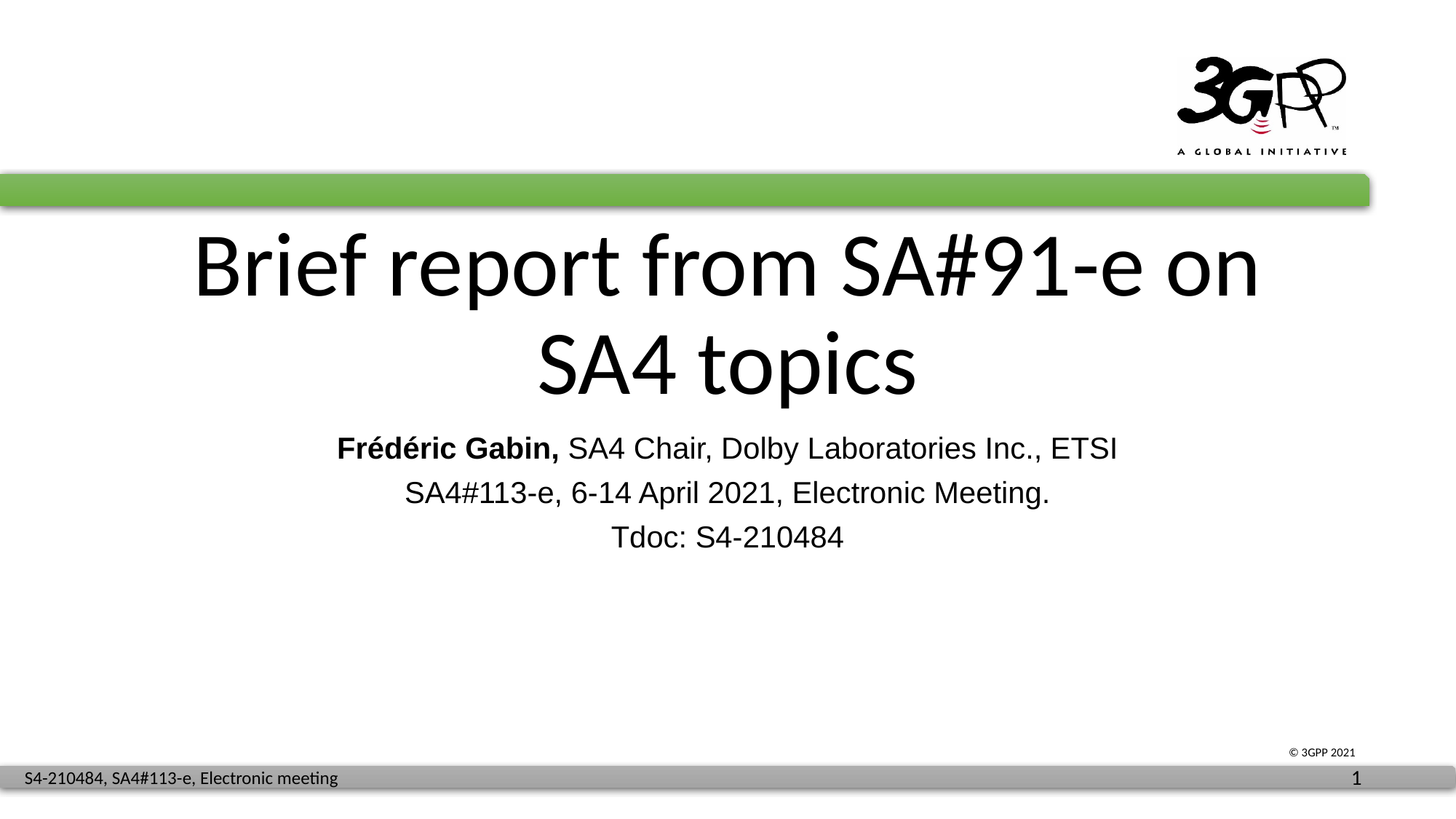

# Brief report from SA#91-e on SA4 topics
Frédéric Gabin, SA4 Chair, Dolby Laboratories Inc., ETSI
SA4#113-e, 6-14 April 2021, Electronic Meeting.
Tdoc: S4-210484